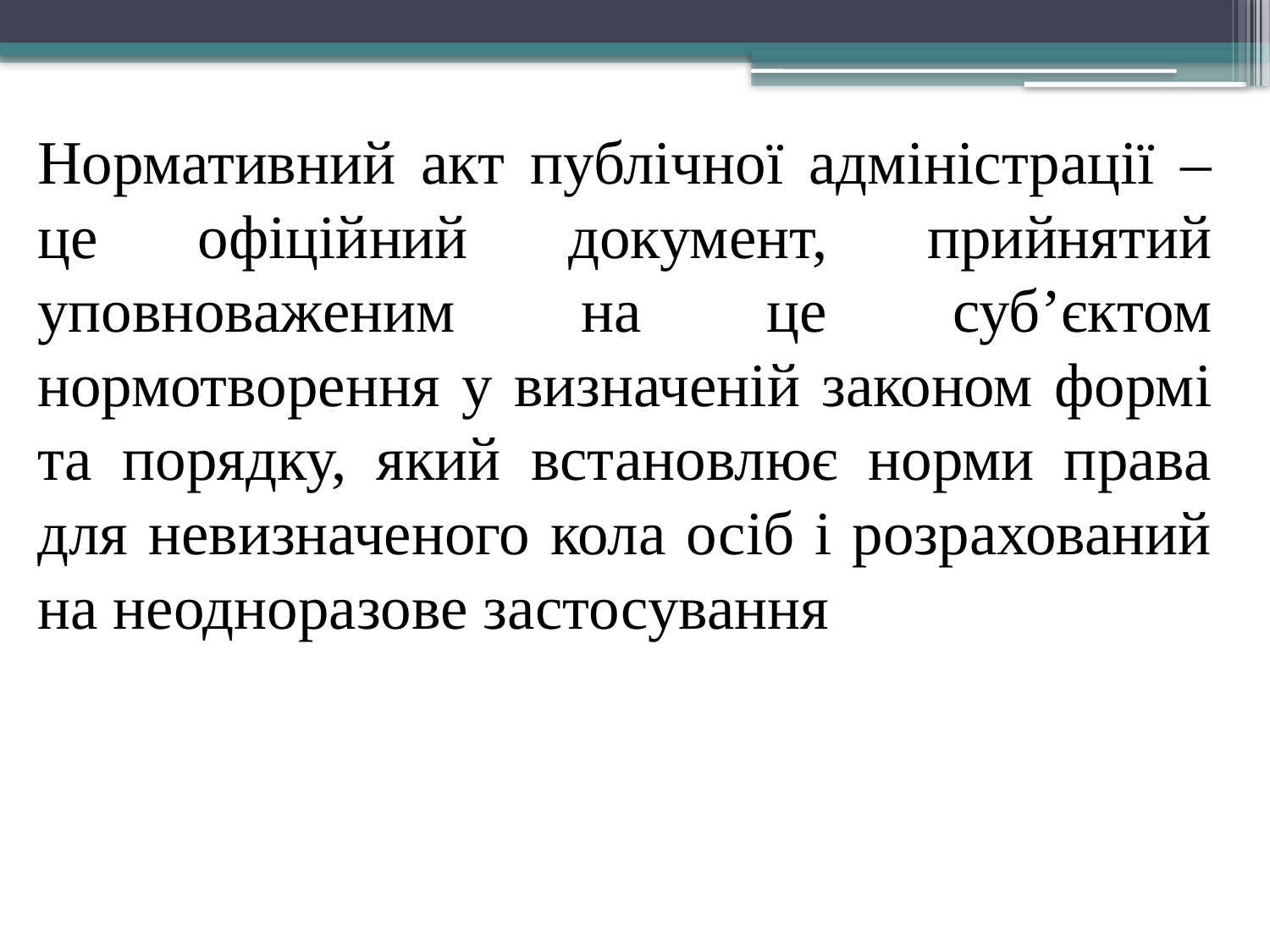

Нормативний акт публічної адміністрації – це офіційний документ, прийнятий уповноваженим на це суб’єктом нормотворення у визначеній законом формі та порядку, який встановлює норми права для невизначеного кола осіб і розрахований на неодноразове застосування